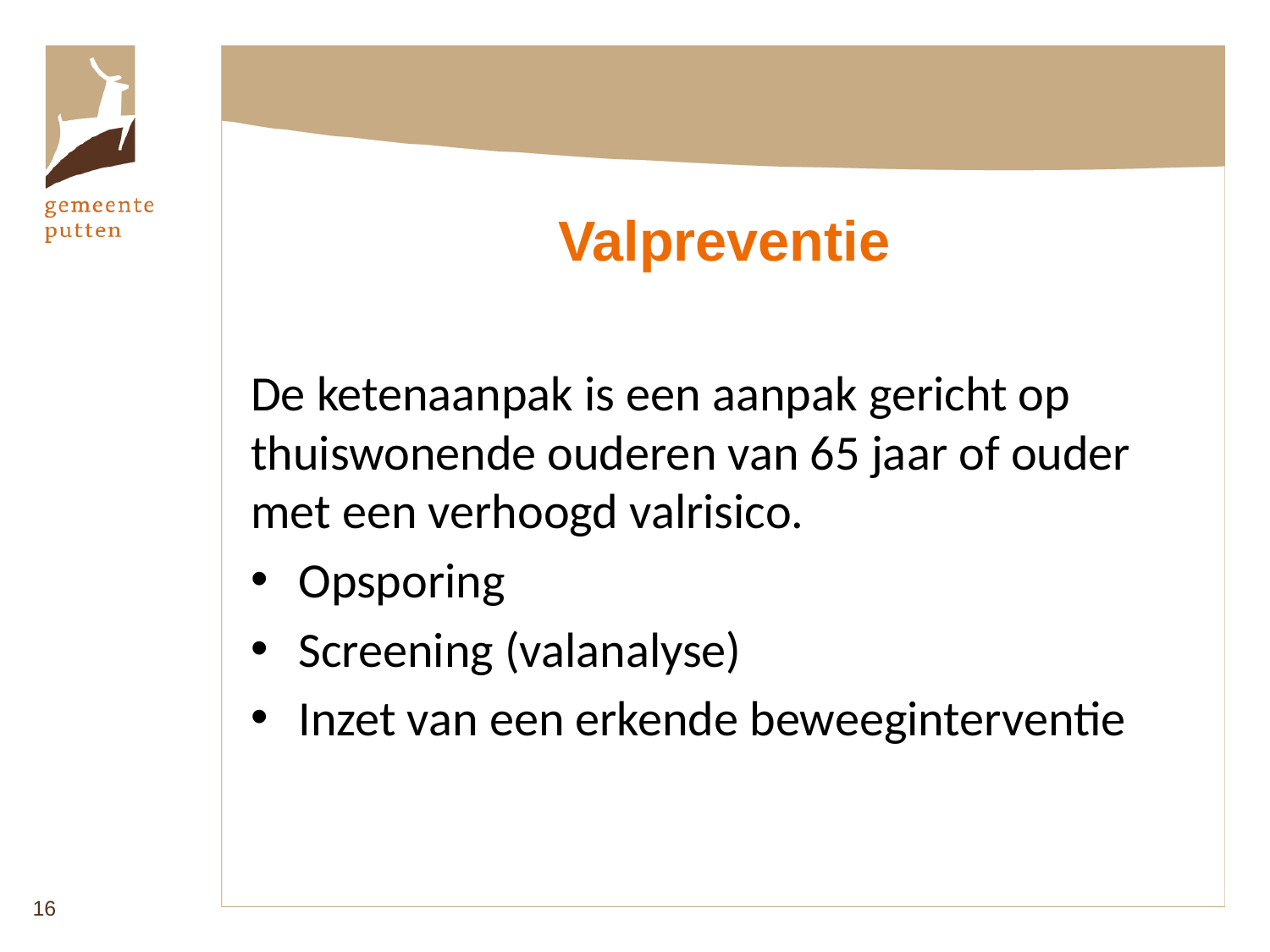

Valpreventie

De ketenaanpak is een aanpak gericht op thuiswonende ouderen van 65 jaar of ouder met een verhoogd valrisico.
Opsporing
Screening (valanalyse)
Inzet van een erkende beweeginterventie

16